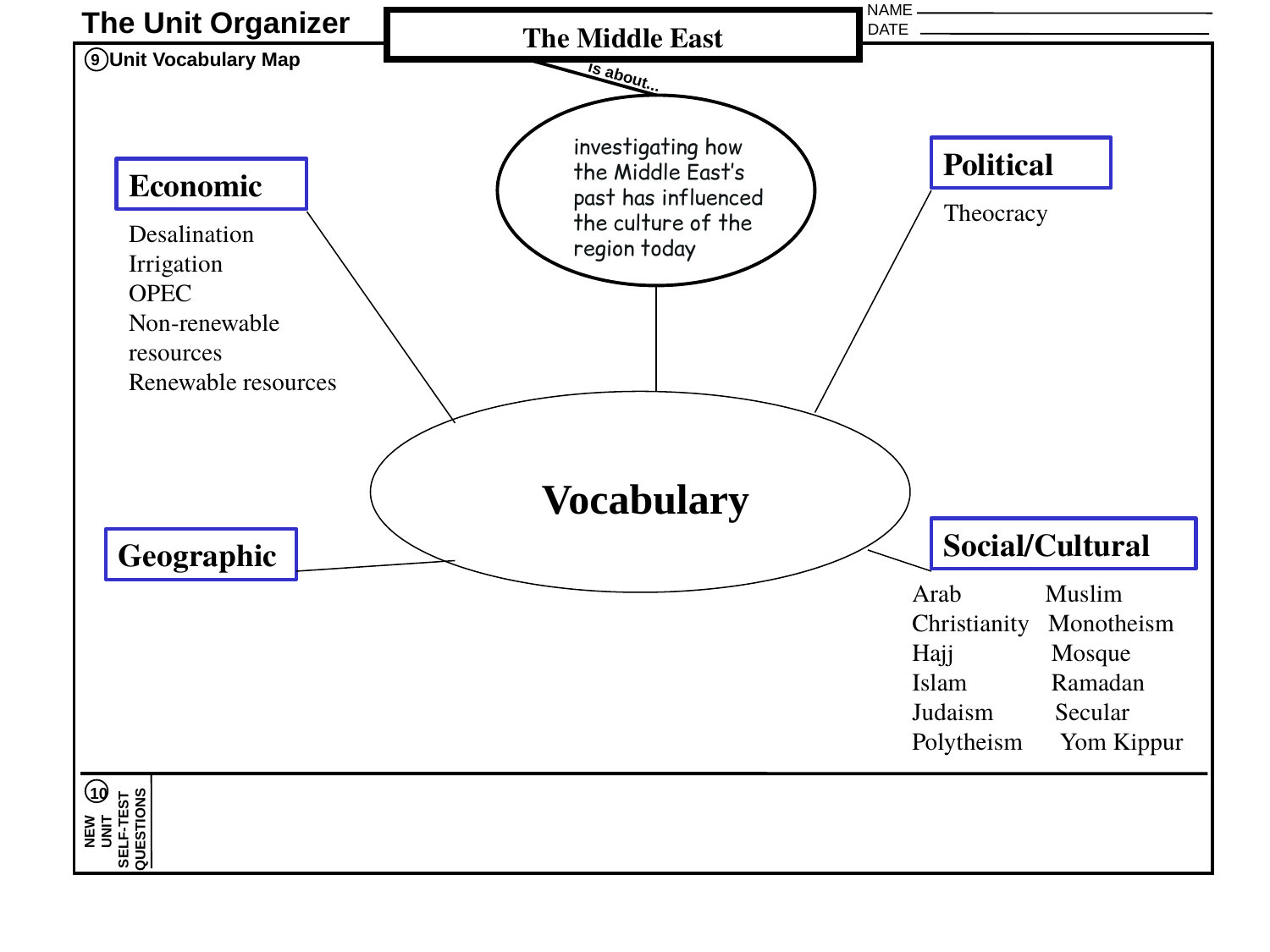

NAME
The Unit Organizer

The Middle East

DATE

Unit Vocabulary Map

9

is about...

10
NEW
UNIT
SELF-TEST
QUESTIONS
investigating how the Middle East’s past has influenced the culture of the region today
Political
Economic
Theocracy
Desalination
Irrigation
OPEC
Non-renewable resources
Renewable resources

Vocabulary
Social/Cultural
Geographic
Arab	 Muslim
Christianity   Monotheism
Hajj	  Mosque
Islam	  Ramadan
Judaism          Secular
Polytheism      Yom Kippur